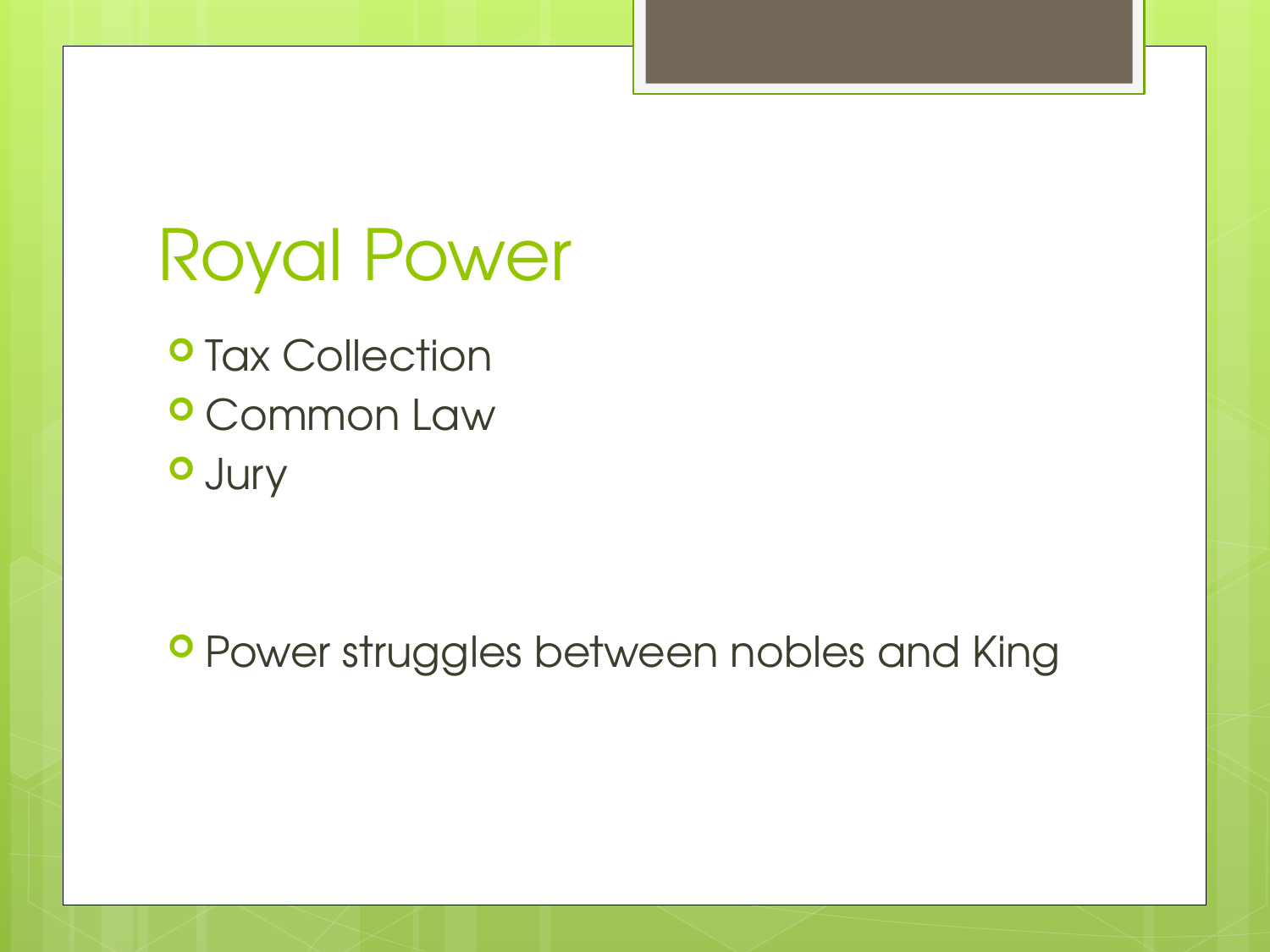

# Royal Power
Tax Collection
Common Law
Jury

Power struggles between nobles and King